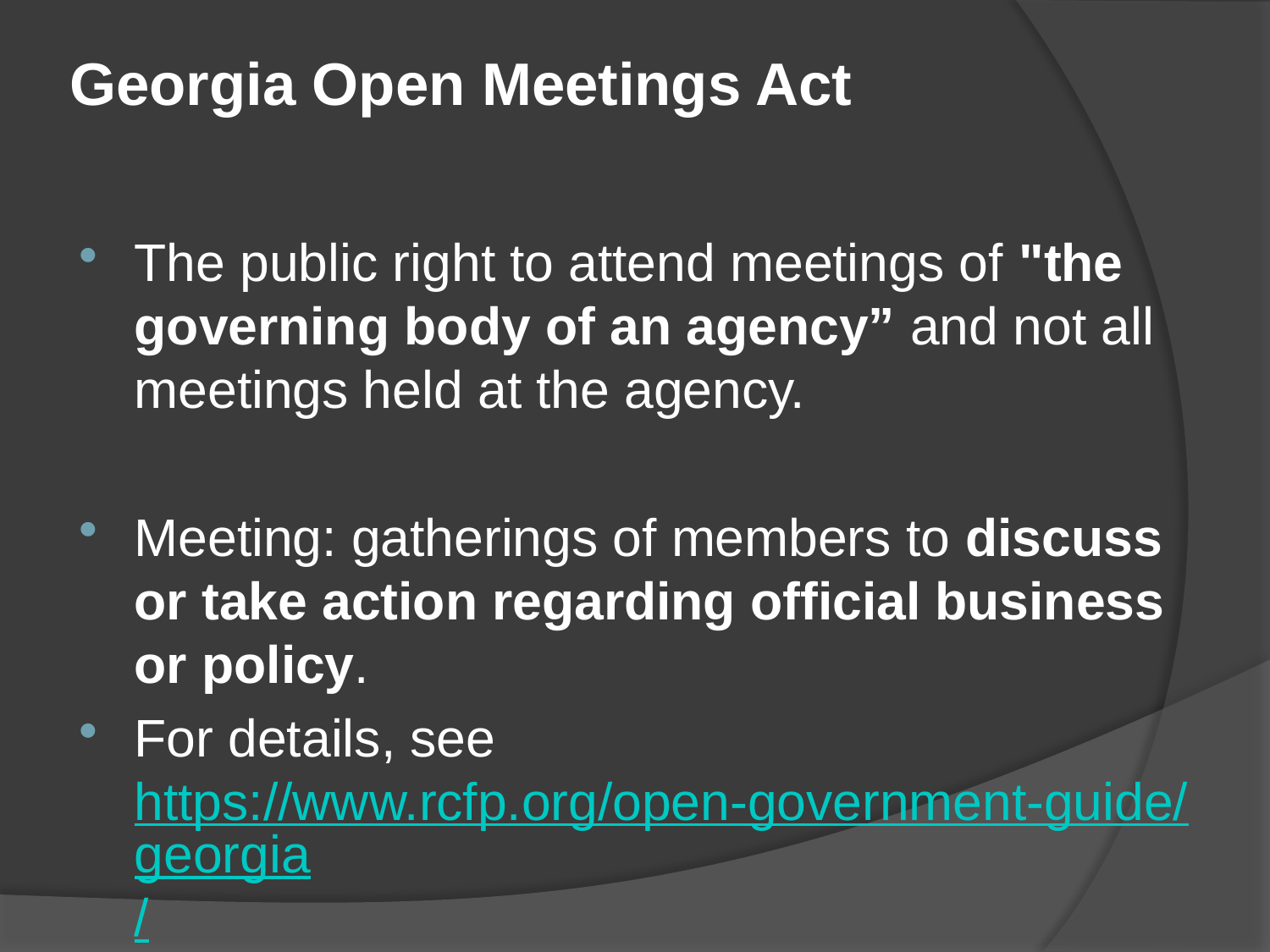

# Georgia Open Meetings Act
The public right to attend meetings of "the governing body of an agency” and not all meetings held at the agency.

Meeting: gatherings of members to discuss or take action regarding official business or policy.
For details, see  https://www.rcfp.org/open-government-guide/georgia/